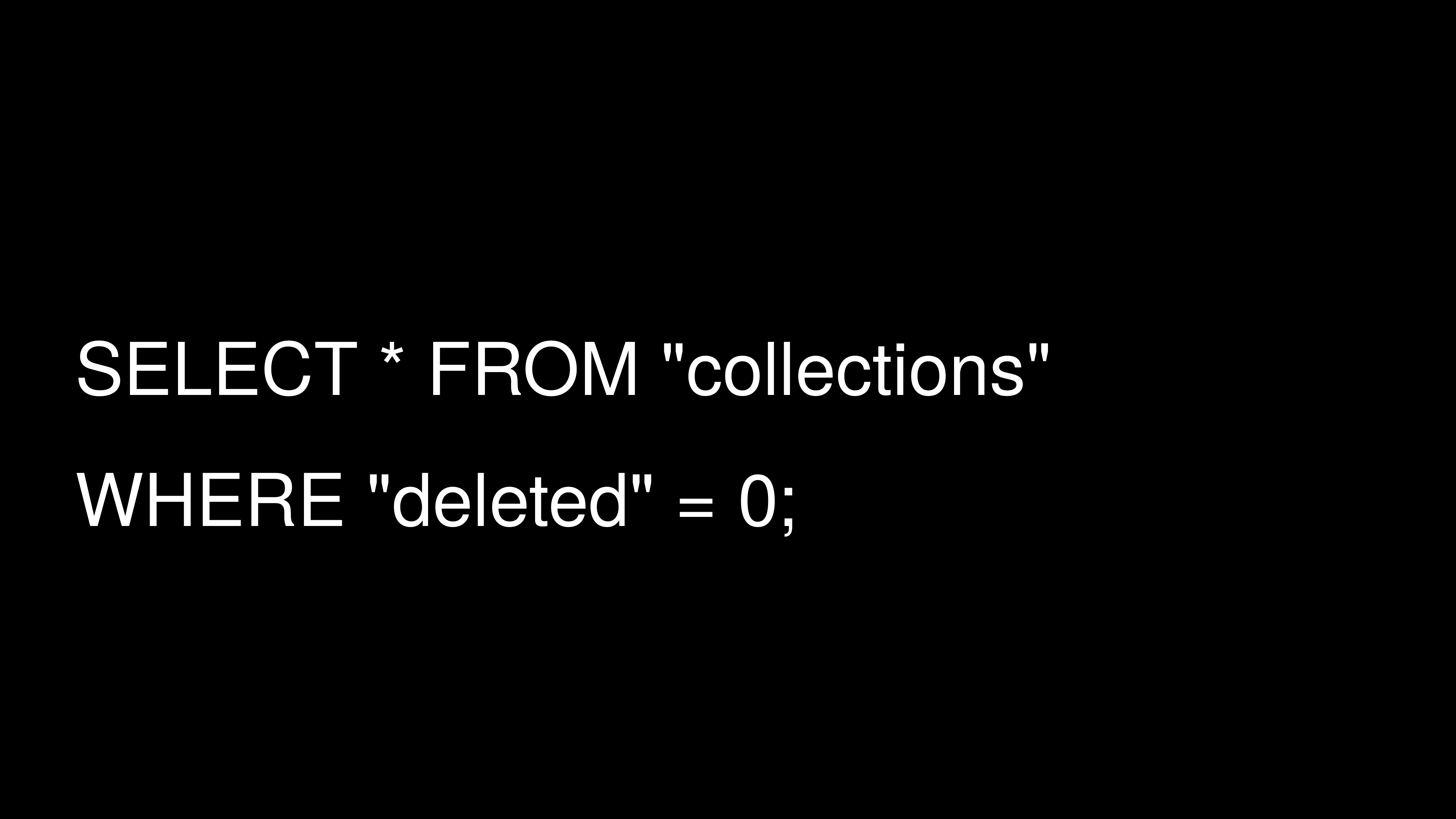

SELECT * FROM "collections"
WHERE "deleted" = 0;